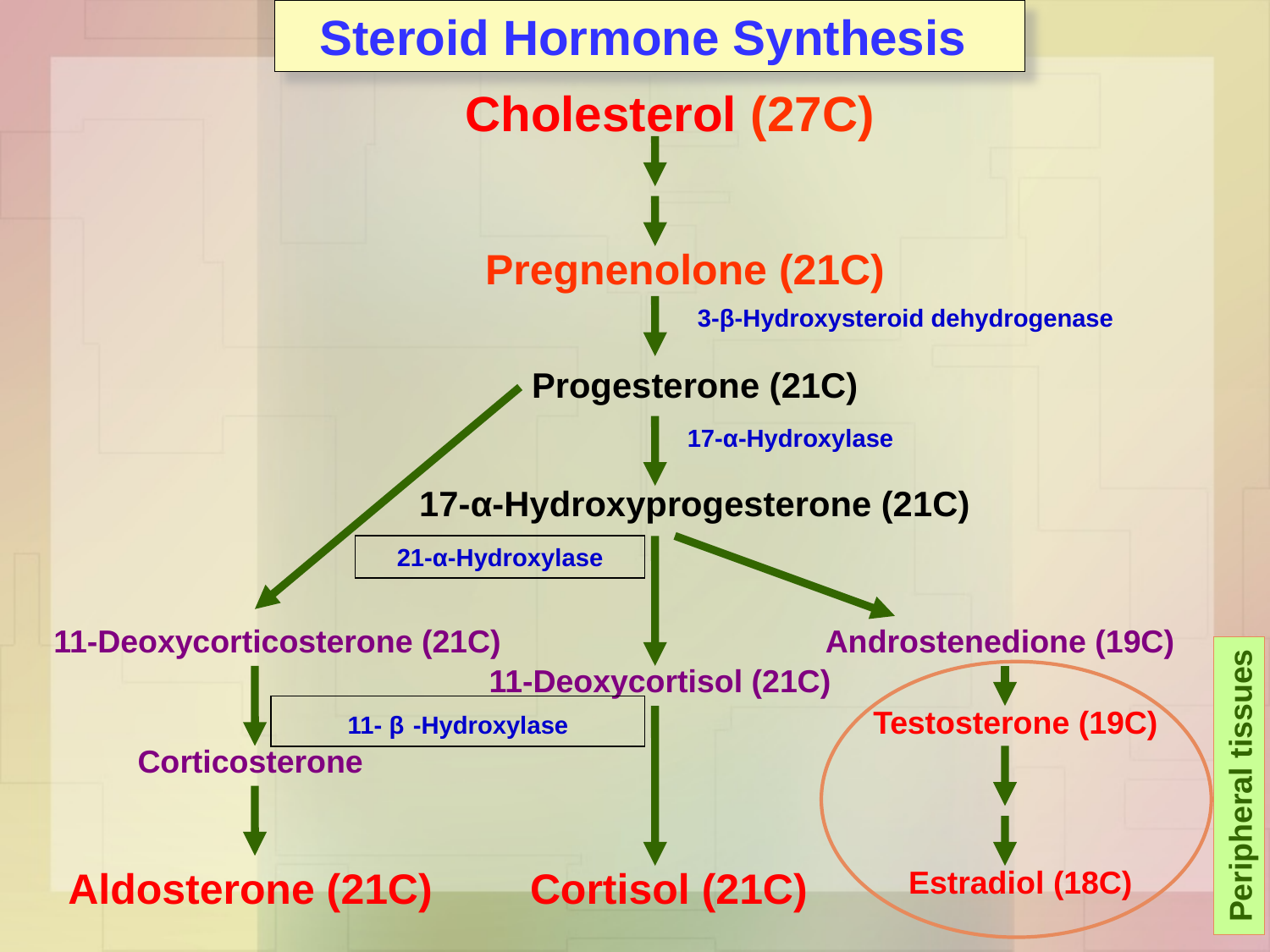

Steroid Hormone Synthesis
Cholesterol (27C)

Pregnenolone (21C)

3-β-Hydroxysteroid dehydrogenase
Progesterone (21C)

17-α-Hydroxylase
17-α-Hydroxyprogesterone (21C)
21-α-Hydroxylase

11-Deoxycorticosterone (21C)
Androstenedione (19C)
11-Deoxycortisol (21C)

11- β -Hydroxylase
Testosterone (19C)

Corticosterone

Peripheral tissues

Aldosterone (21C)
Cortisol (21C)
Estradiol (18C)